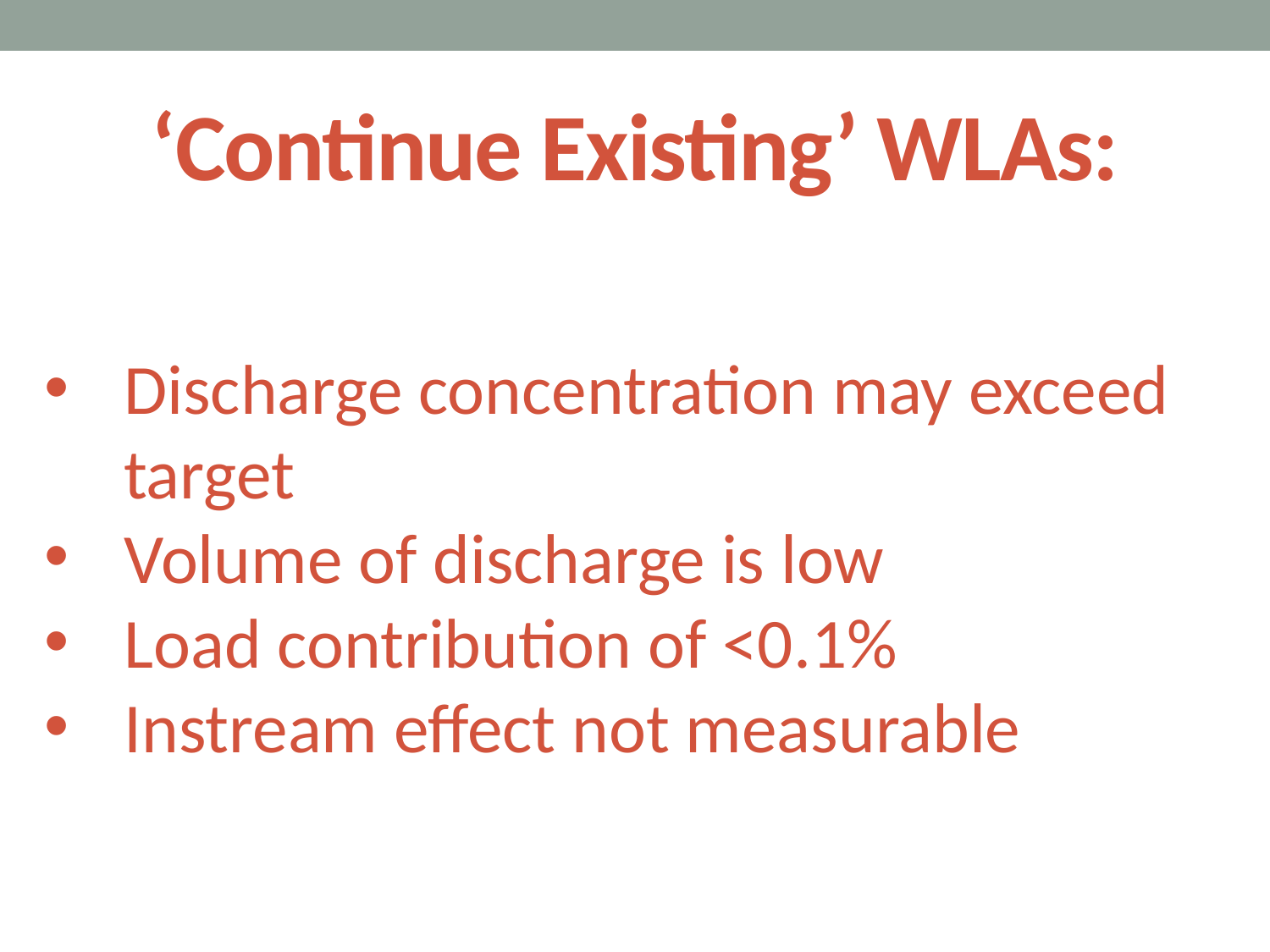

# ‘Continue Existing’ WLAs:
Discharge concentration may exceed target
Volume of discharge is low
Load contribution of <0.1%
Instream effect not measurable